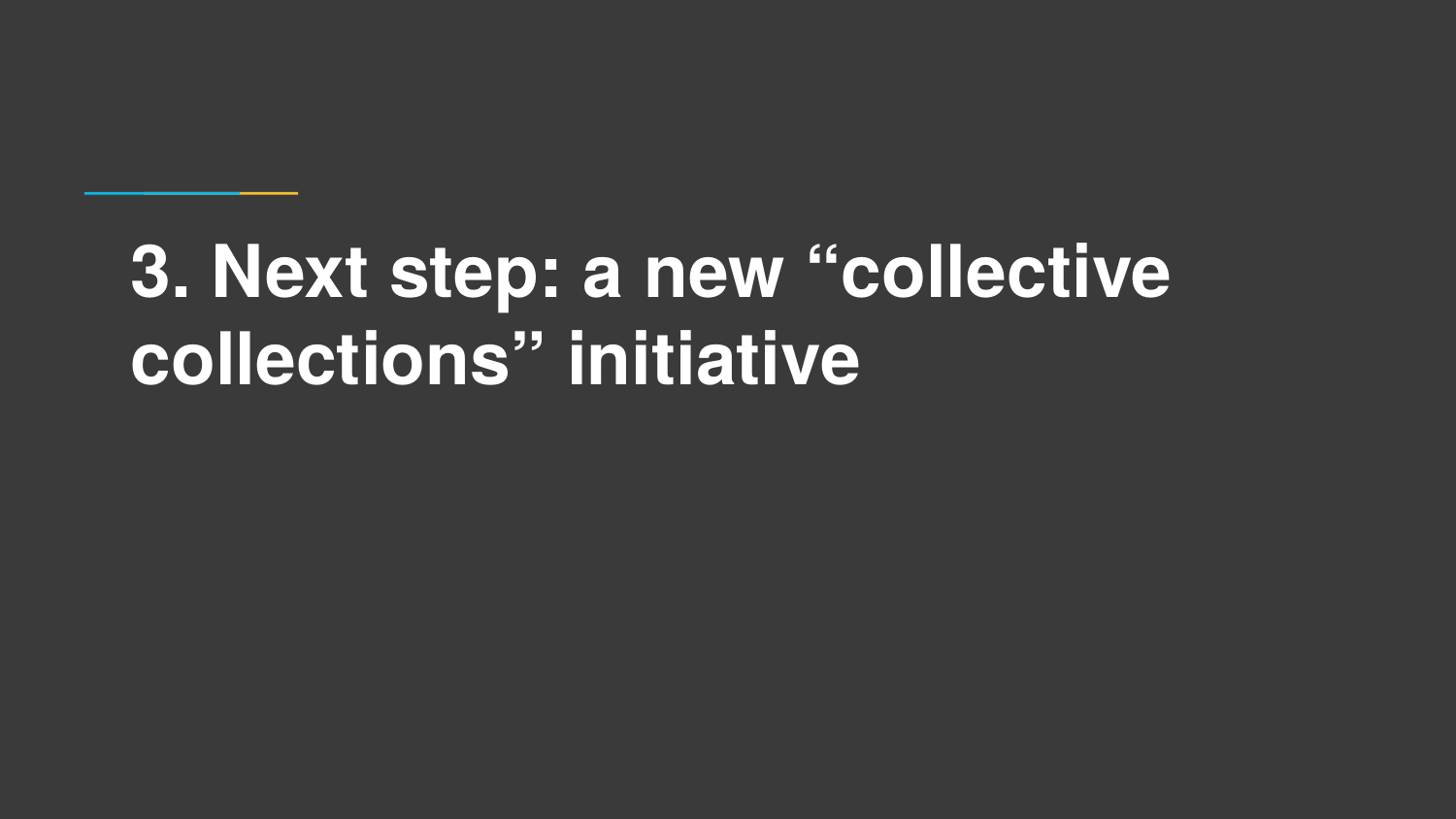

# 3. Next step: a new “collective collections” initiative